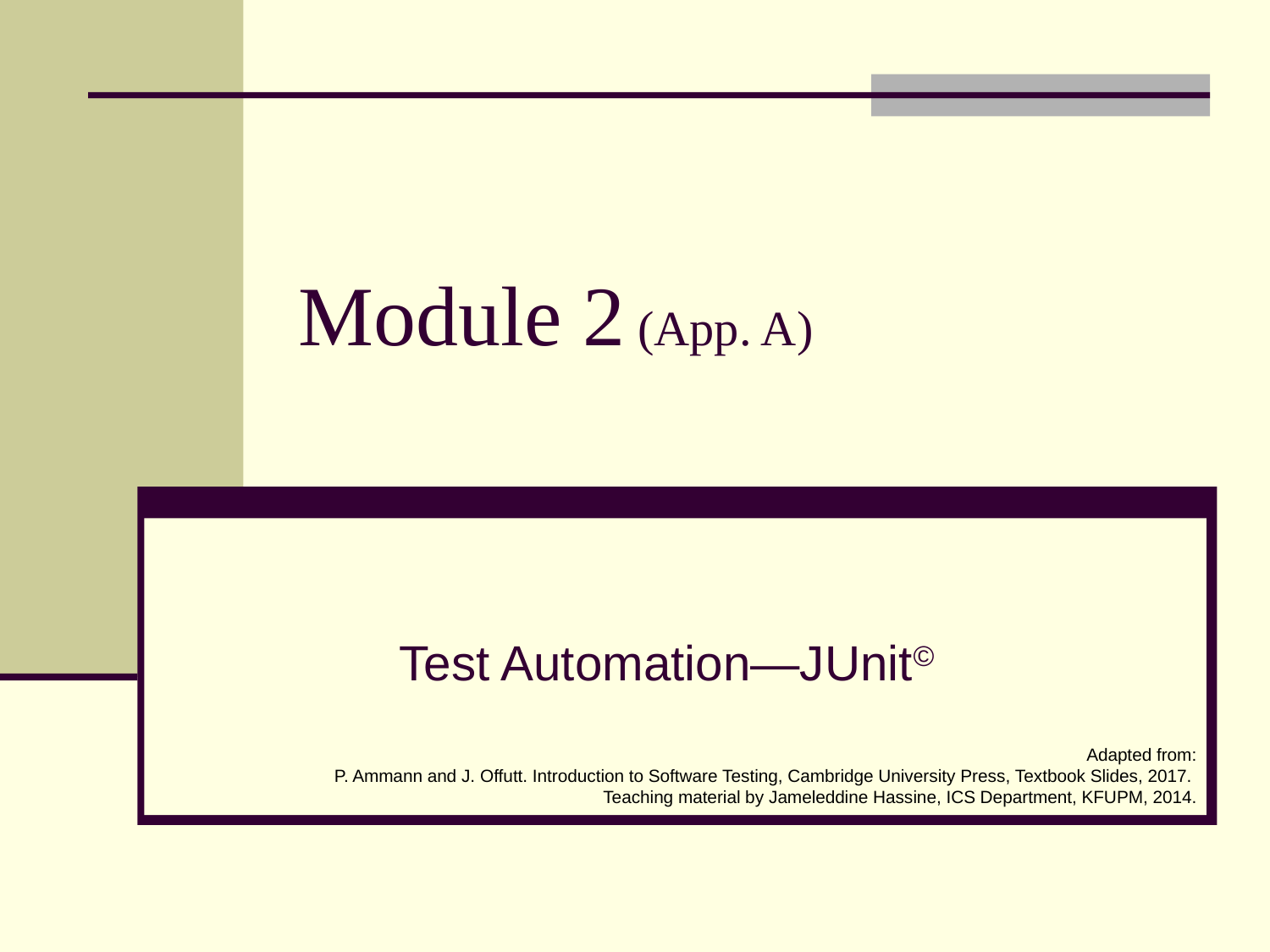

# Module 2 (App. A)
Test Automation—JUnit©